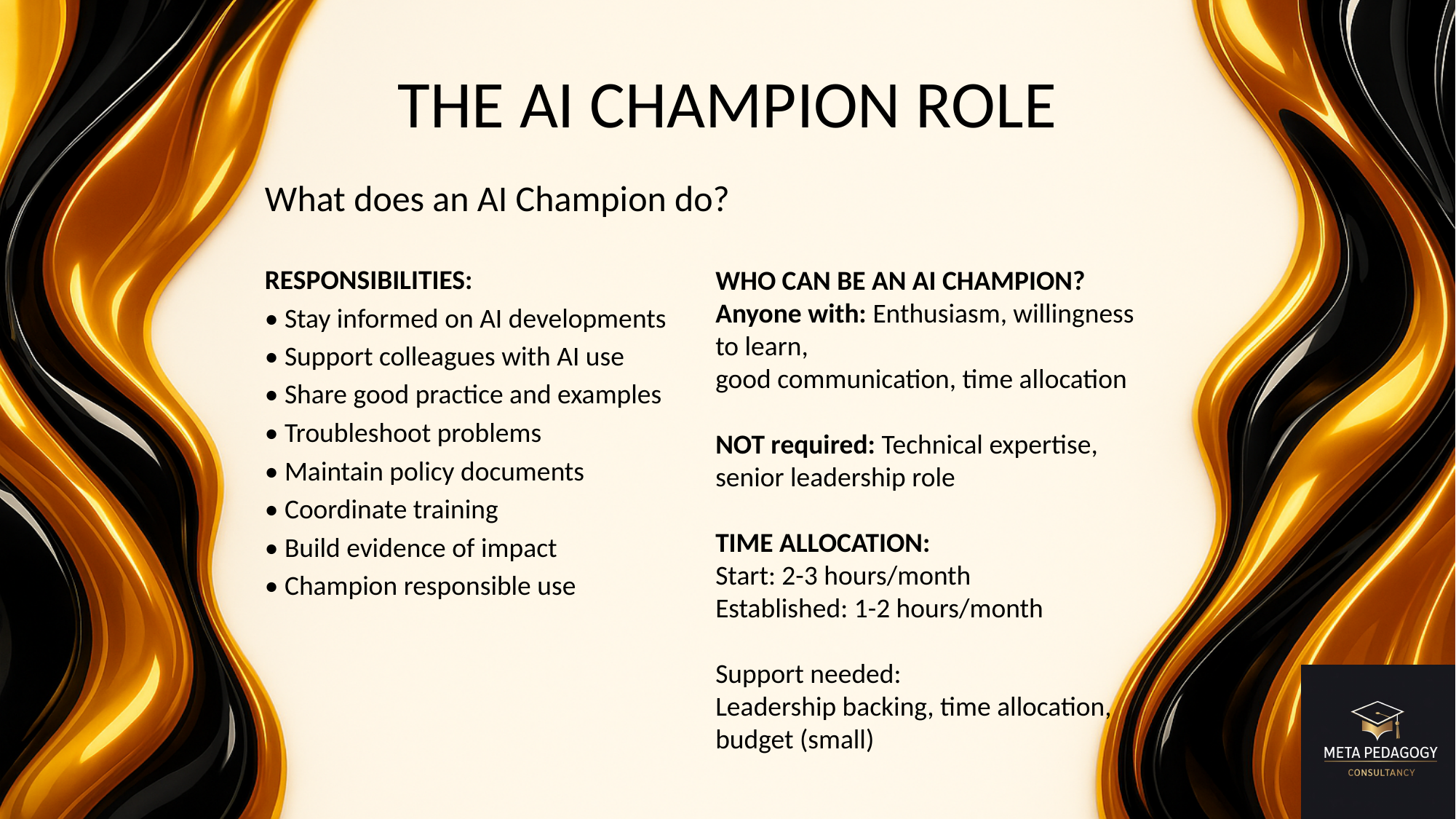

# THE AI CHAMPION ROLE
What does an AI Champion do?

RESPONSIBILITIES:
• Stay informed on AI developments
• Support colleagues with AI use
• Share good practice and examples
• Troubleshoot problems
• Maintain policy documents
• Coordinate training
• Build evidence of impact
• Champion responsible use

WHO CAN BE AN AI CHAMPION?
Anyone with: Enthusiasm, willingness to learn,
good communication, time allocation

NOT required: Technical expertise, senior leadership role

TIME ALLOCATION:
Start: 2-3 hours/month
Established: 1-2 hours/month

Support needed:
Leadership backing, time allocation, budget (small)

DfE: DFE-FUTURE